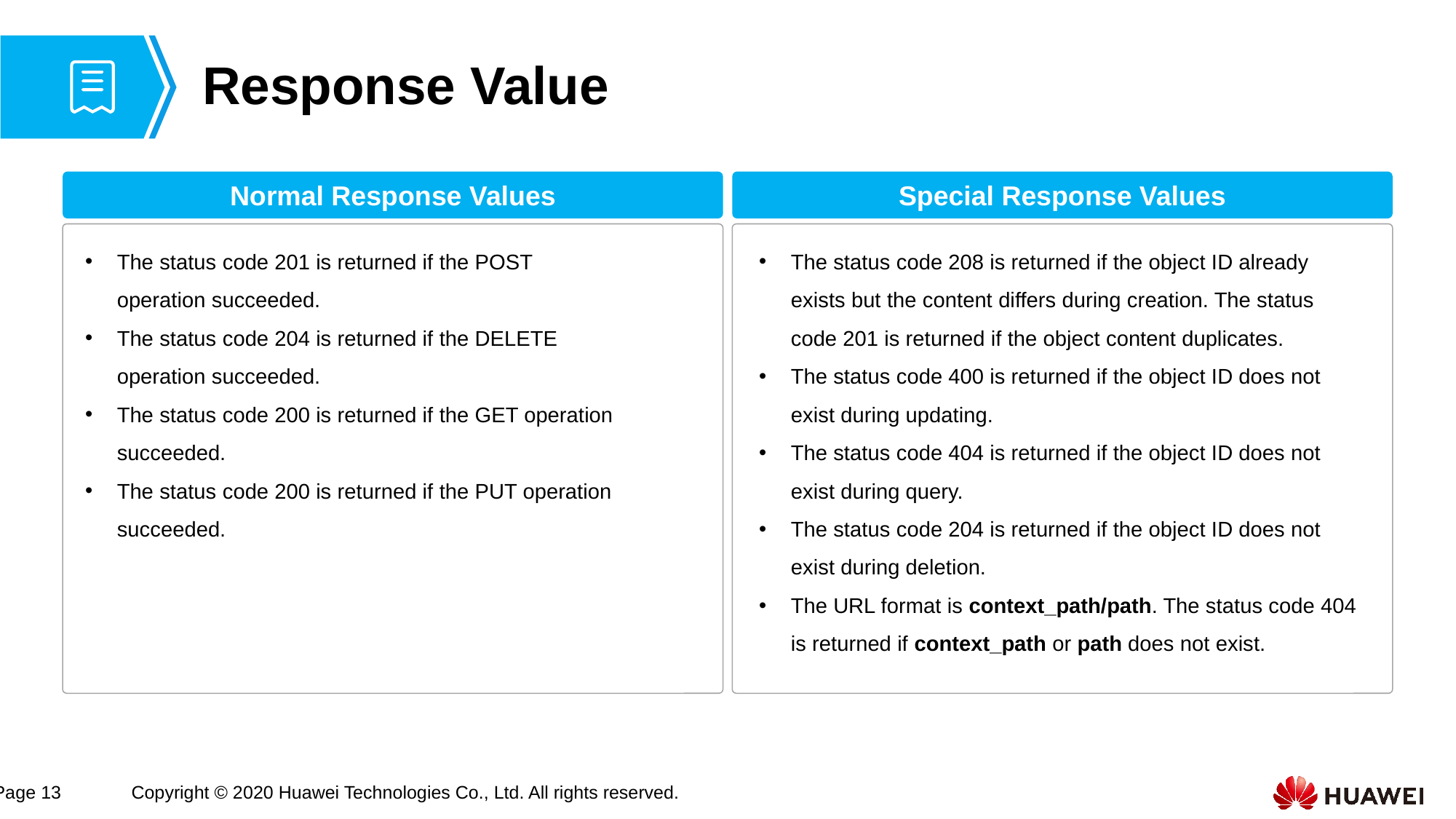

# Response Value
Normal Response Values
Special Response Values

The status code 201 is returned if the POST operation succeeded.
The status code 204 is returned if the DELETE operation succeeded.
The status code 200 is returned if the GET operation succeeded.
The status code 200 is returned if the PUT operation succeeded.
The status code 208 is returned if the object ID already exists but the content differs during creation. The status code 201 is returned if the object content duplicates.
The status code 400 is returned if the object ID does not exist during updating.
The status code 404 is returned if the object ID does not exist during query.
The status code 204 is returned if the object ID does not exist during deletion.
The URL format is context_path/path. The status code 404 is returned if context_path or path does not exist.